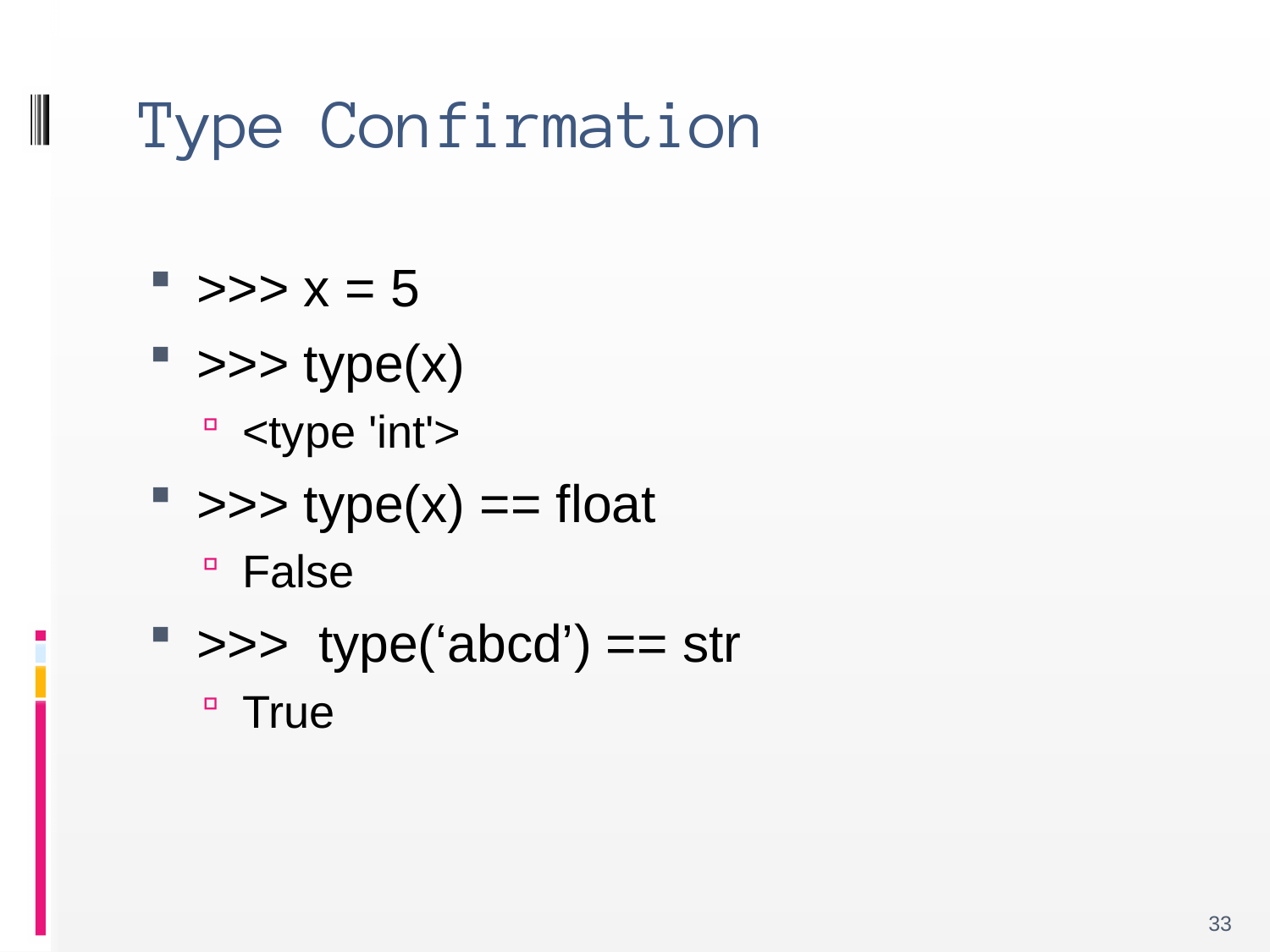

# Type Confirmation
>>> x = 5
>>> type(x)
<type 'int'>
>>> type(x) == float
False
>>>  type(‘abcd’) == str
True
33